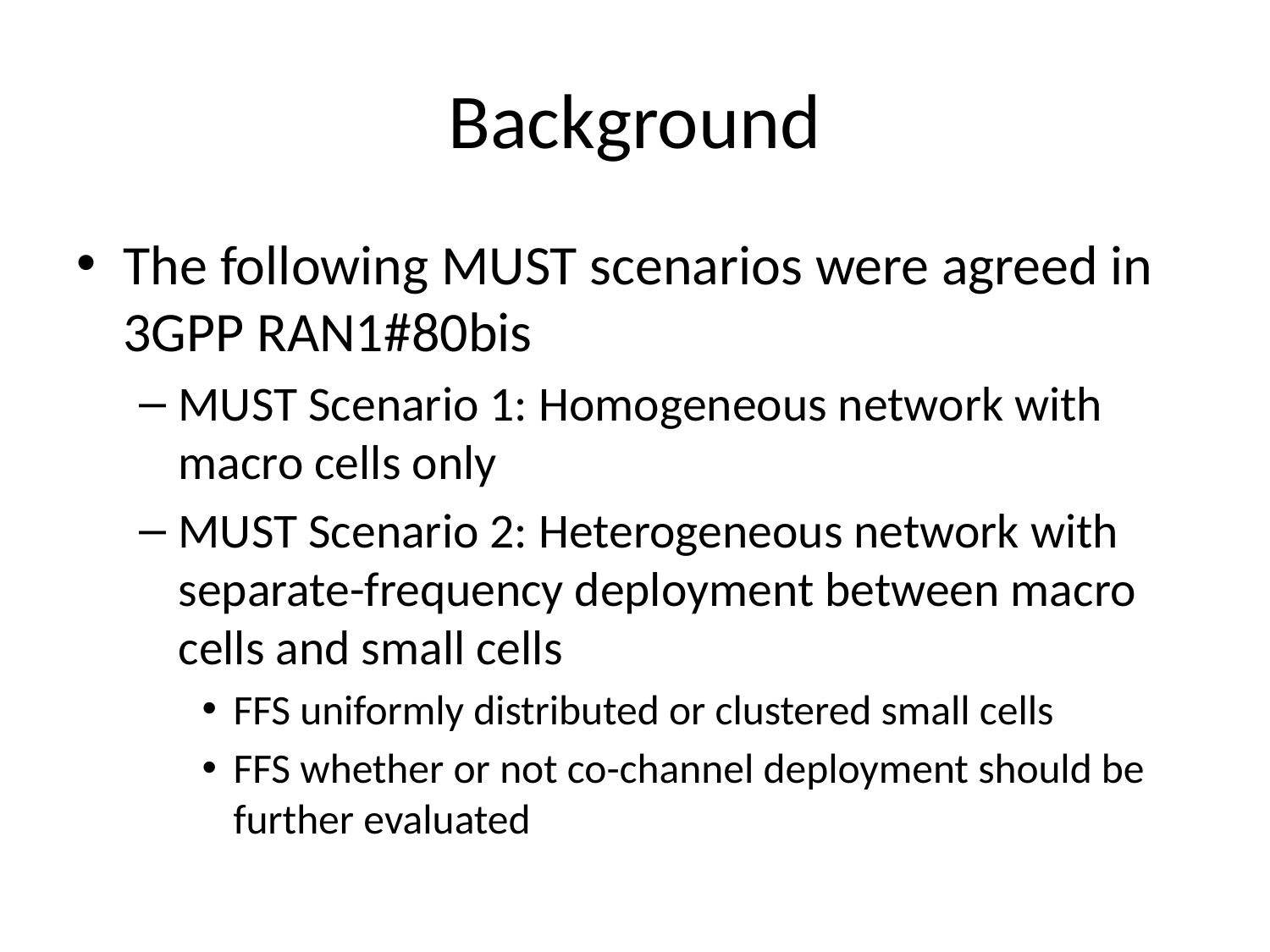

# Background
The following MUST scenarios were agreed in 3GPP RAN1#80bis
MUST Scenario 1: Homogeneous network with macro cells only
MUST Scenario 2: Heterogeneous network with separate-frequency deployment between macro cells and small cells
FFS uniformly distributed or clustered small cells
FFS whether or not co-channel deployment should be further evaluated